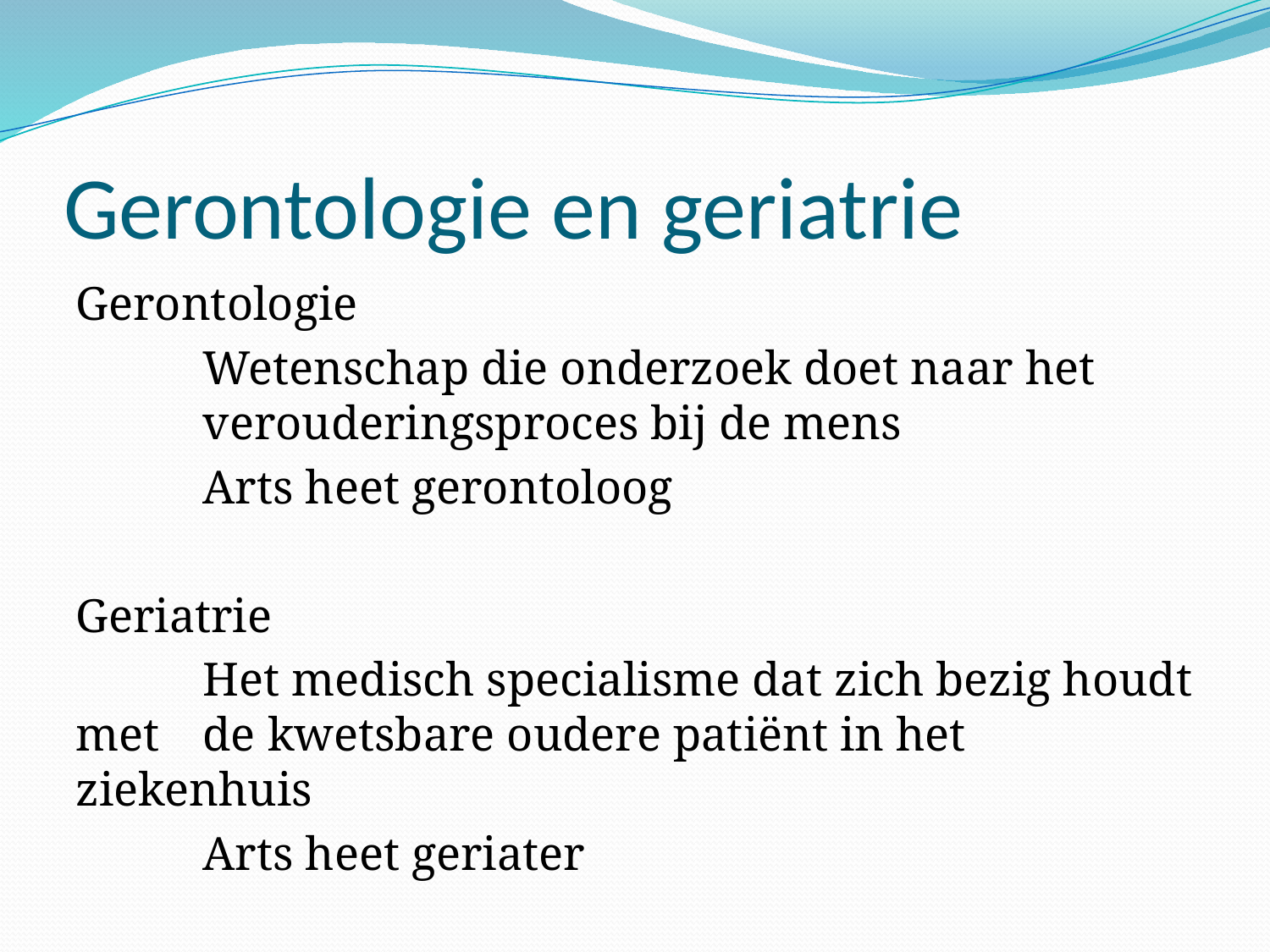

# Gerontologie en geriatrie
Gerontologie
	Wetenschap die onderzoek doet naar het 	verouderingsproces bij de mens
	Arts heet gerontoloog

Geriatrie
	Het medisch specialisme dat zich bezig houdt met 	de kwetsbare oudere patiënt in het ziekenhuis
	Arts heet geriater